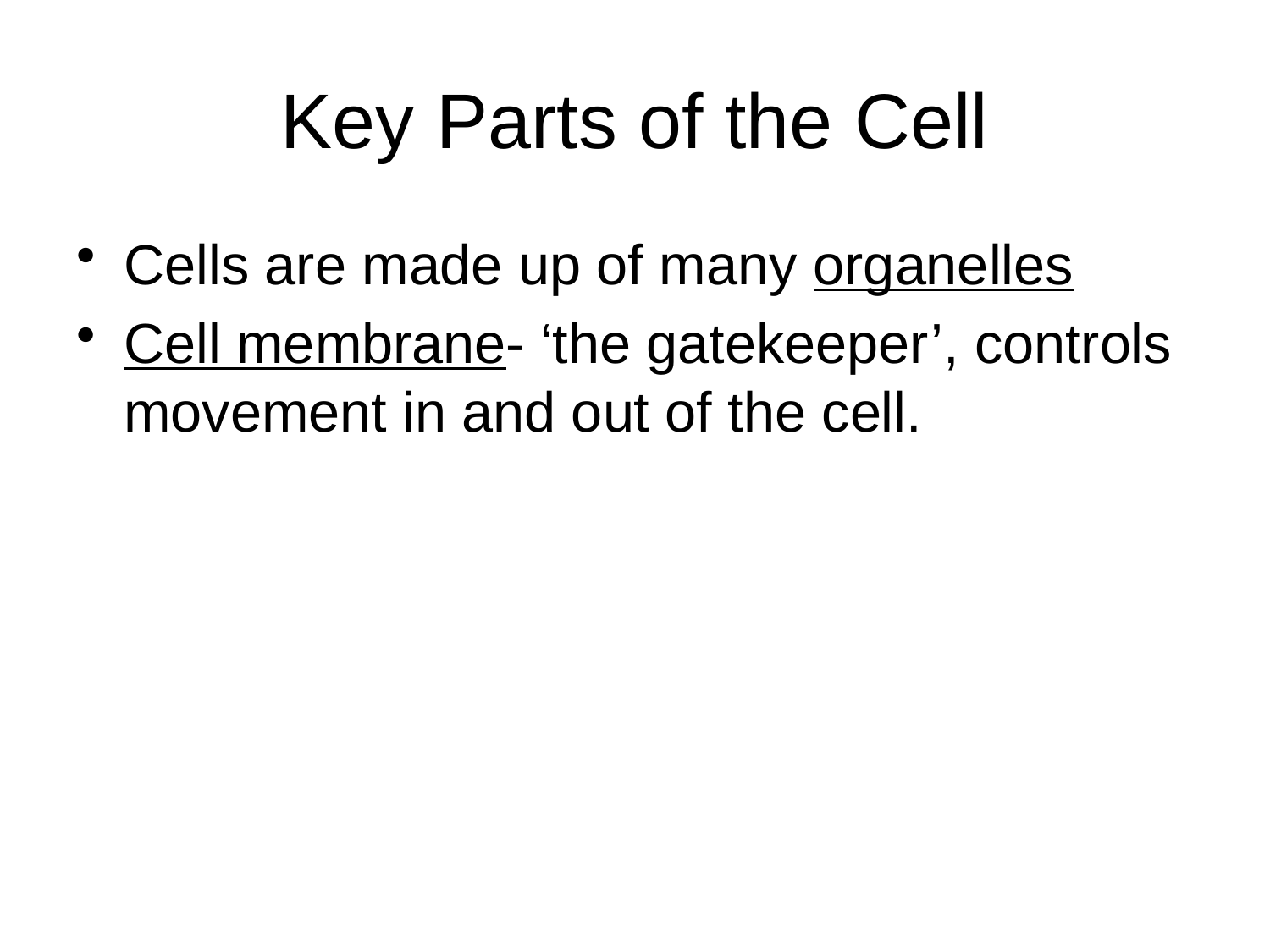

# Key Parts of the Cell
Cells are made up of many organelles
Cell membrane- ‘the gatekeeper’, controls movement in and out of the cell.